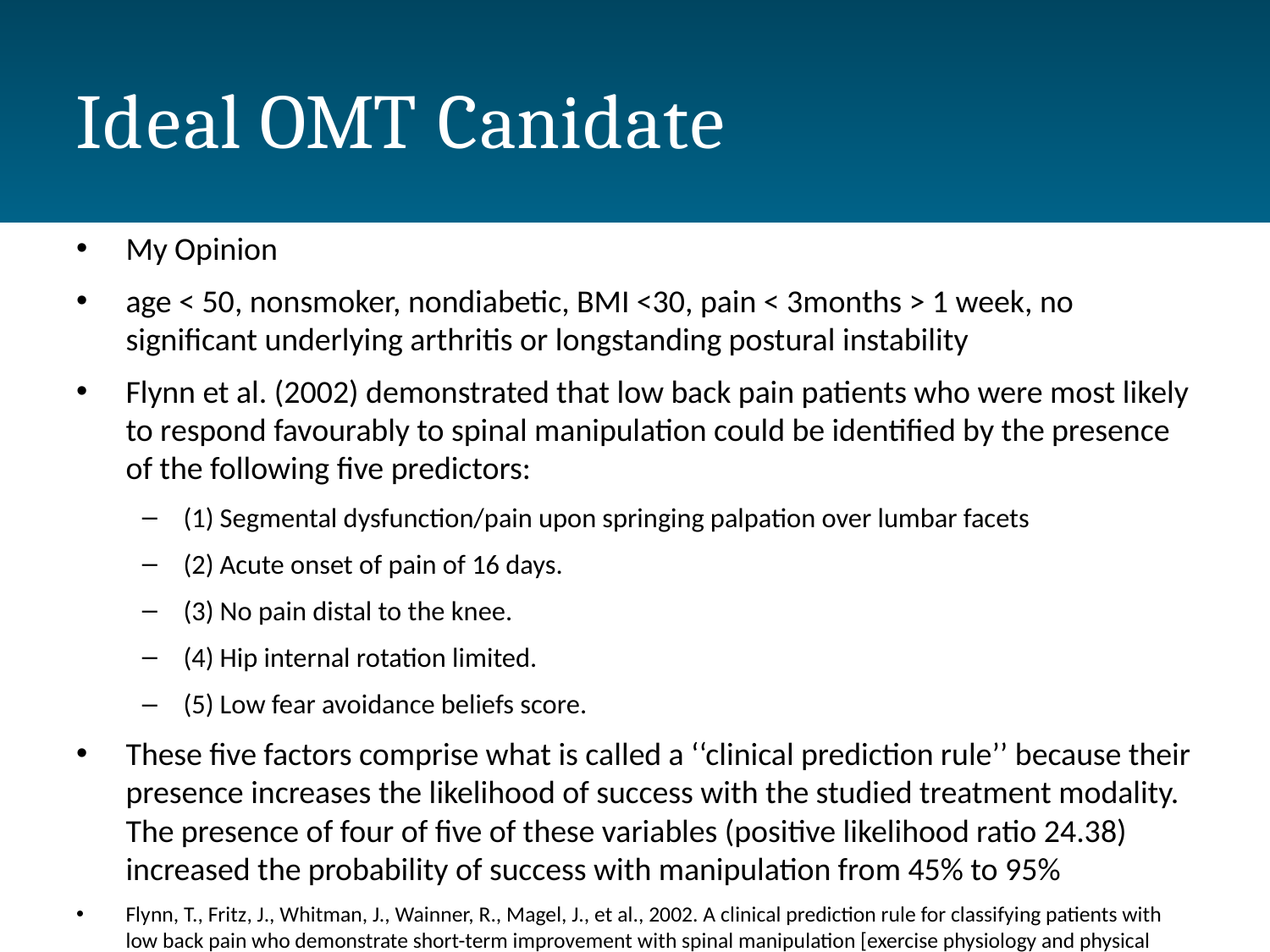

# Ideal OMT Canidate
My Opinion
age < 50, nonsmoker, nondiabetic, BMI <30, pain < 3months > 1 week, no significant underlying arthritis or longstanding postural instability
Flynn et al. (2002) demonstrated that low back pain patients who were most likely to respond favourably to spinal manipulation could be identified by the presence of the following five predictors:
(1) Segmental dysfunction/pain upon springing palpation over lumbar facets
(2) Acute onset of pain of 16 days.
(3) No pain distal to the knee.
(4) Hip internal rotation limited.
(5) Low fear avoidance beliefs score.
These five factors comprise what is called a ‘‘clinical prediction rule’’ because their presence increases the likelihood of success with the studied treatment modality. The presence of four of five of these variables (positive likelihood ratio 24.38) increased the probability of success with manipulation from 45% to 95%
Flynn, T., Fritz, J., Whitman, J., Wainner, R., Magel, J., et al., 2002. A clinical prediction rule for classifying patients with low back pain who demonstrate short-term improvement with spinal manipulation [exercise physiology and physical exam]. Spine 27, 2835–2843